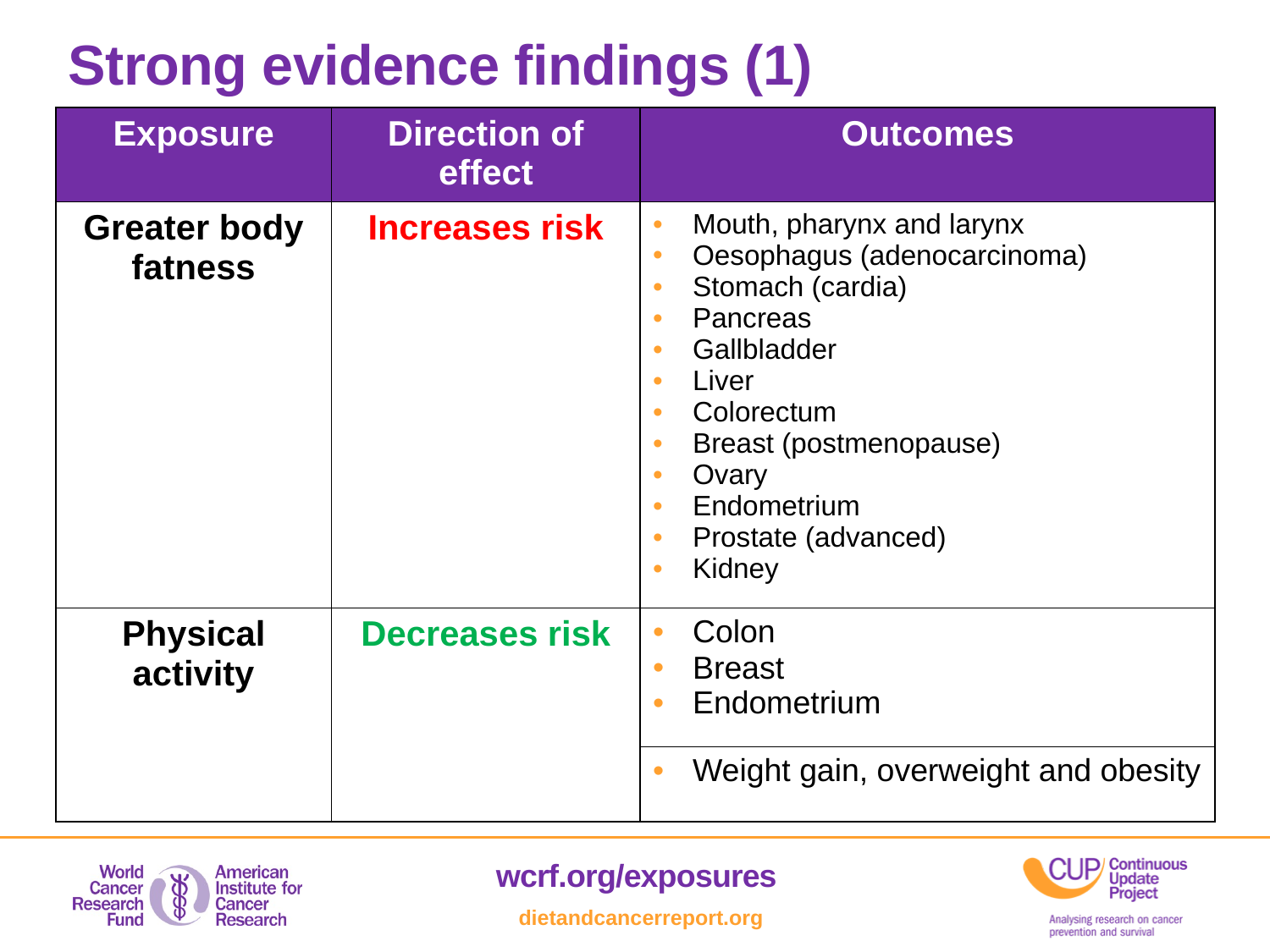

Strong evidence findings (1)
| Exposure | Direction of effect | Outcomes |
| --- | --- | --- |
| Greater body fatness | Increases risk | Mouth, pharynx and larynx Oesophagus (adenocarcinoma) Stomach (cardia) Pancreas Gallbladder Liver Colorectum Breast (postmenopause) Ovary Endometrium Prostate (advanced) Kidney |
| Physical activity | Decreases risk | Colon Breast Endometrium |
|  |  | Weight gain, overweight and obesity |
wcrf.org/exposures